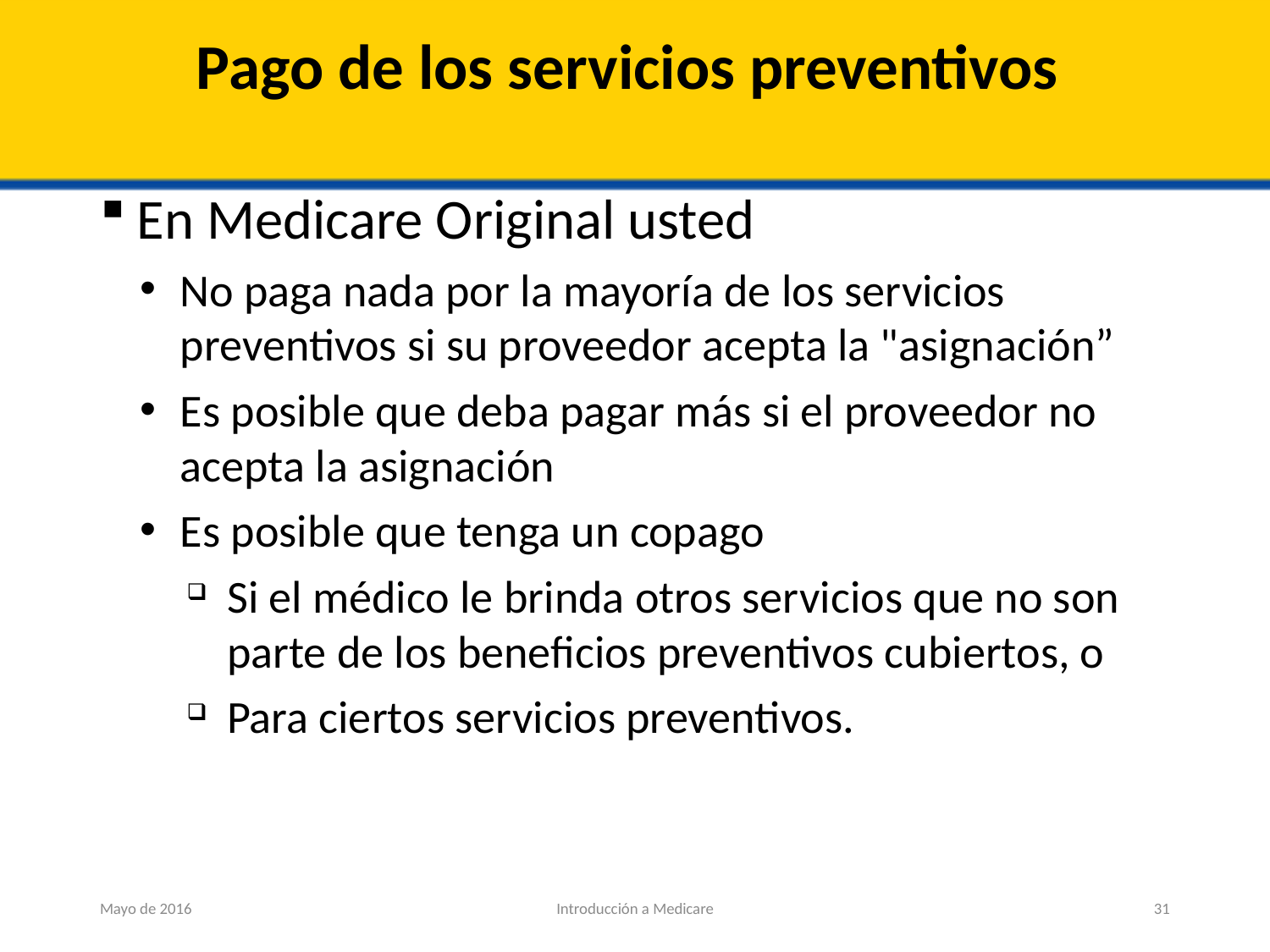

# Pago de los servicios preventivos
En Medicare Original usted
No paga nada por la mayoría de los servicios preventivos si su proveedor acepta la "asignación”
Es posible que deba pagar más si el proveedor no acepta la asignación
Es posible que tenga un copago
Si el médico le brinda otros servicios que no son parte de los beneficios preventivos cubiertos, o
Para ciertos servicios preventivos.

Mayo de 2016
Introducción a Medicare
31